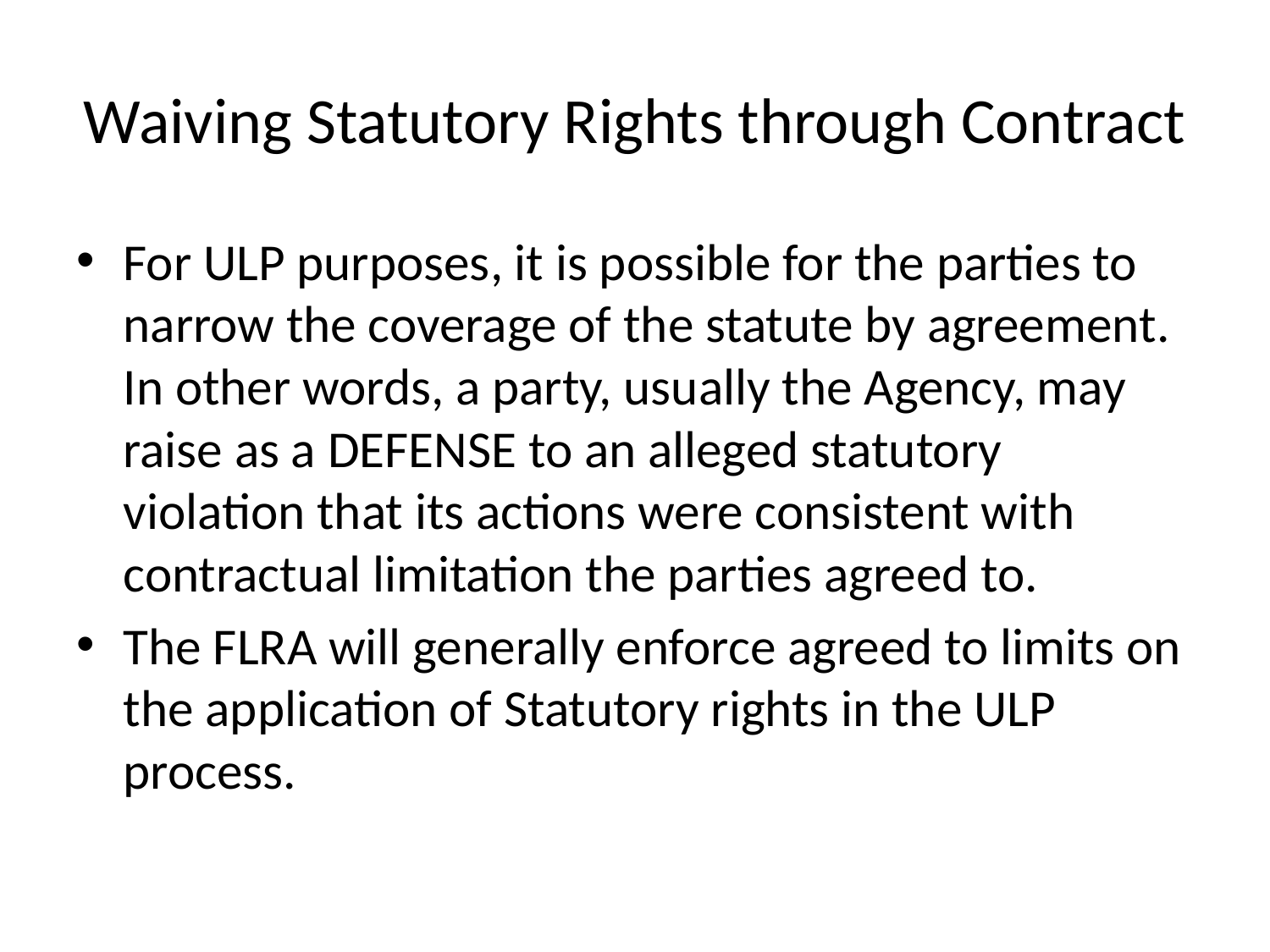

# Waiving Statutory Rights through Contract
For ULP purposes, it is possible for the parties to narrow the coverage of the statute by agreement.  In other words, a party, usually the Agency, may raise as a DEFENSE to an alleged statutory violation that its actions were consistent with contractual limitation the parties agreed to.
The FLRA will generally enforce agreed to limits on the application of Statutory rights in the ULP process.